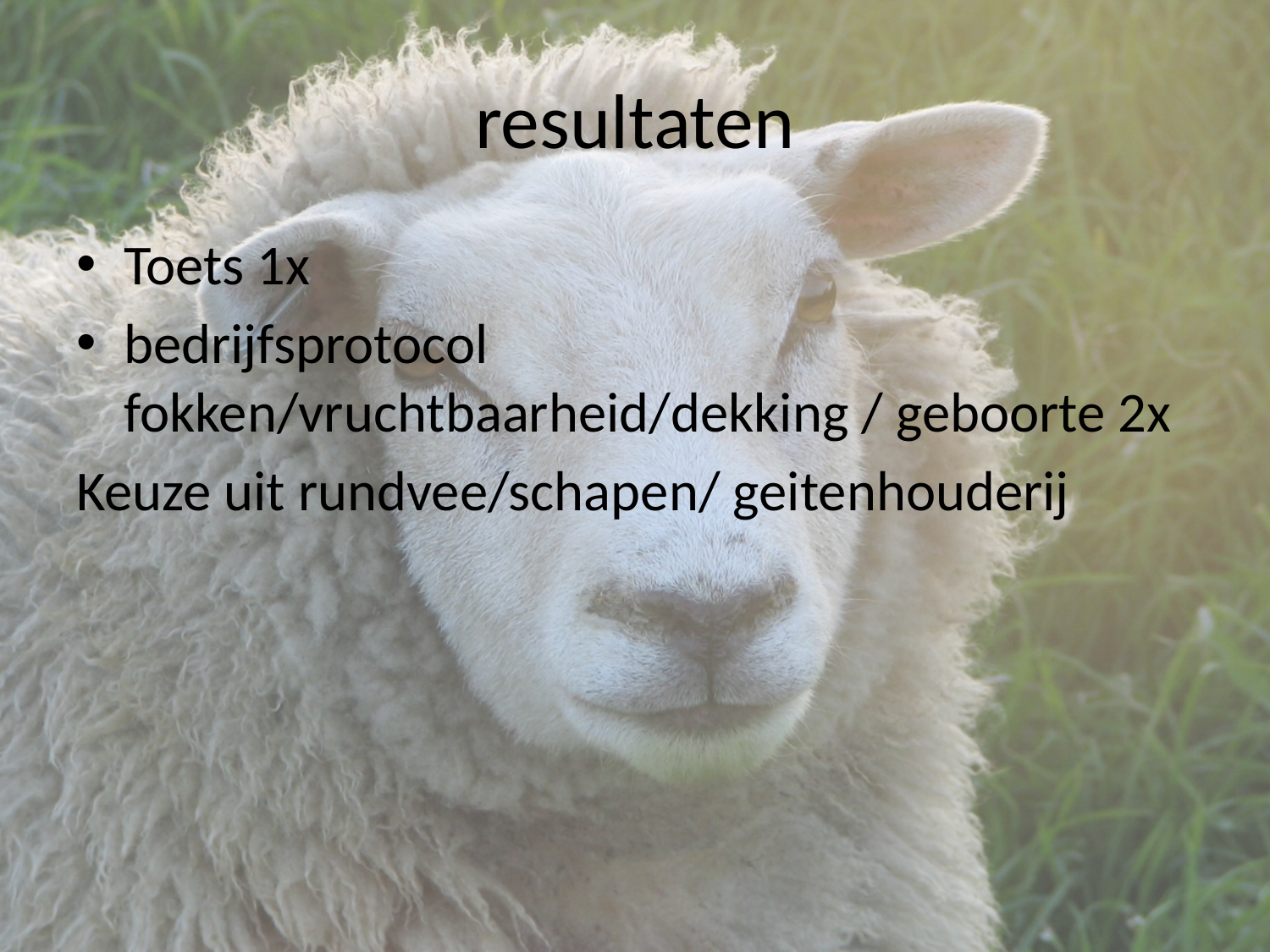

# resultaten
Toets 1x
bedrijfsprotocol fokken/vruchtbaarheid/dekking / geboorte 2x
Keuze uit rundvee/schapen/ geitenhouderij